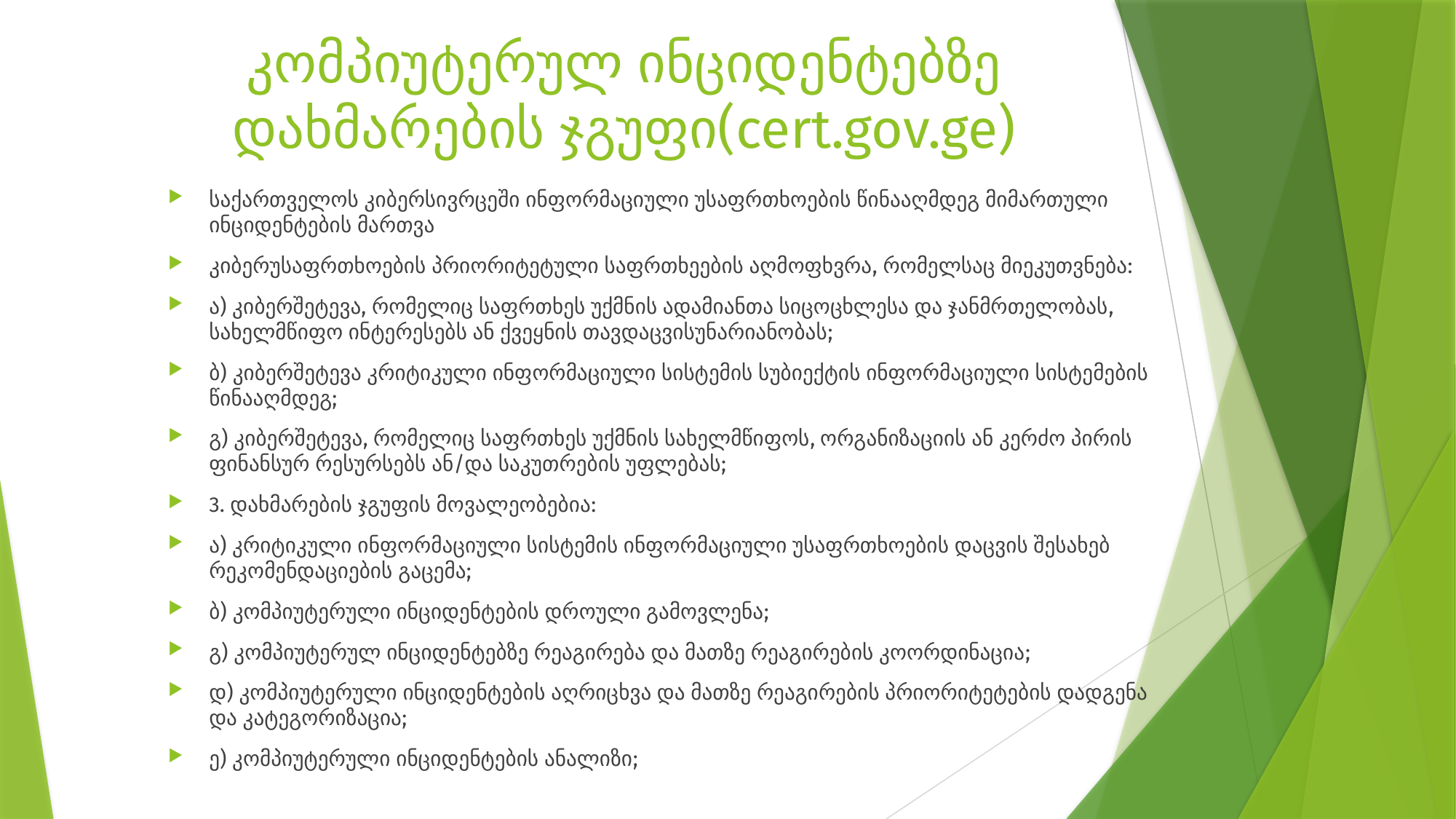

# კომპიუტერულ ინციდენტებზე დახმარების ჯგუფი(cert.gov.ge)
საქართველოს კიბერსივრცეში ინფორმაციული უსაფრთხოების წინააღმდეგ მიმართული ინციდენტების მართვა
კიბერუსაფრთხოების პრიორიტეტული საფრთხეების აღმოფხვრა, რომელსაც მიეკუთვნება:
ა) კიბერშეტევა, რომელიც საფრთხეს უქმნის ადამიანთა სიცოცხლესა და ჯანმრთელობას, სახელმწიფო ინტერესებს ან ქვეყნის თავდაცვისუნარიანობას;
ბ) კიბერშეტევა კრიტიკული ინფორმაციული სისტემის სუბიექტის ინფორმაციული სისტემების წინააღმდეგ;
გ) კიბერშეტევა, რომელიც საფრთხეს უქმნის სახელმწიფოს, ორგანიზაციის ან კერძო პირის ფინანსურ რესურსებს ან/და საკუთრების უფლებას;
3. დახმარების ჯგუფის მოვალეობებია:
ა) კრიტიკული ინფორმაციული სისტემის ინფორმაციული უსაფრთხოების დაცვის შესახებ რეკომენდაციების გაცემა;
ბ) კომპიუტერული ინციდენტების დროული გამოვლენა;
გ) კომპიუტერულ ინციდენტებზე რეაგირება და მათზე რეაგირების კოორდინაცია;
დ) კომპიუტერული ინციდენტების აღრიცხვა და მათზე რეაგირების პრიორიტეტების დადგენა და კატეგორიზაცია;
ე) კომპიუტერული ინციდენტების ანალიზი;